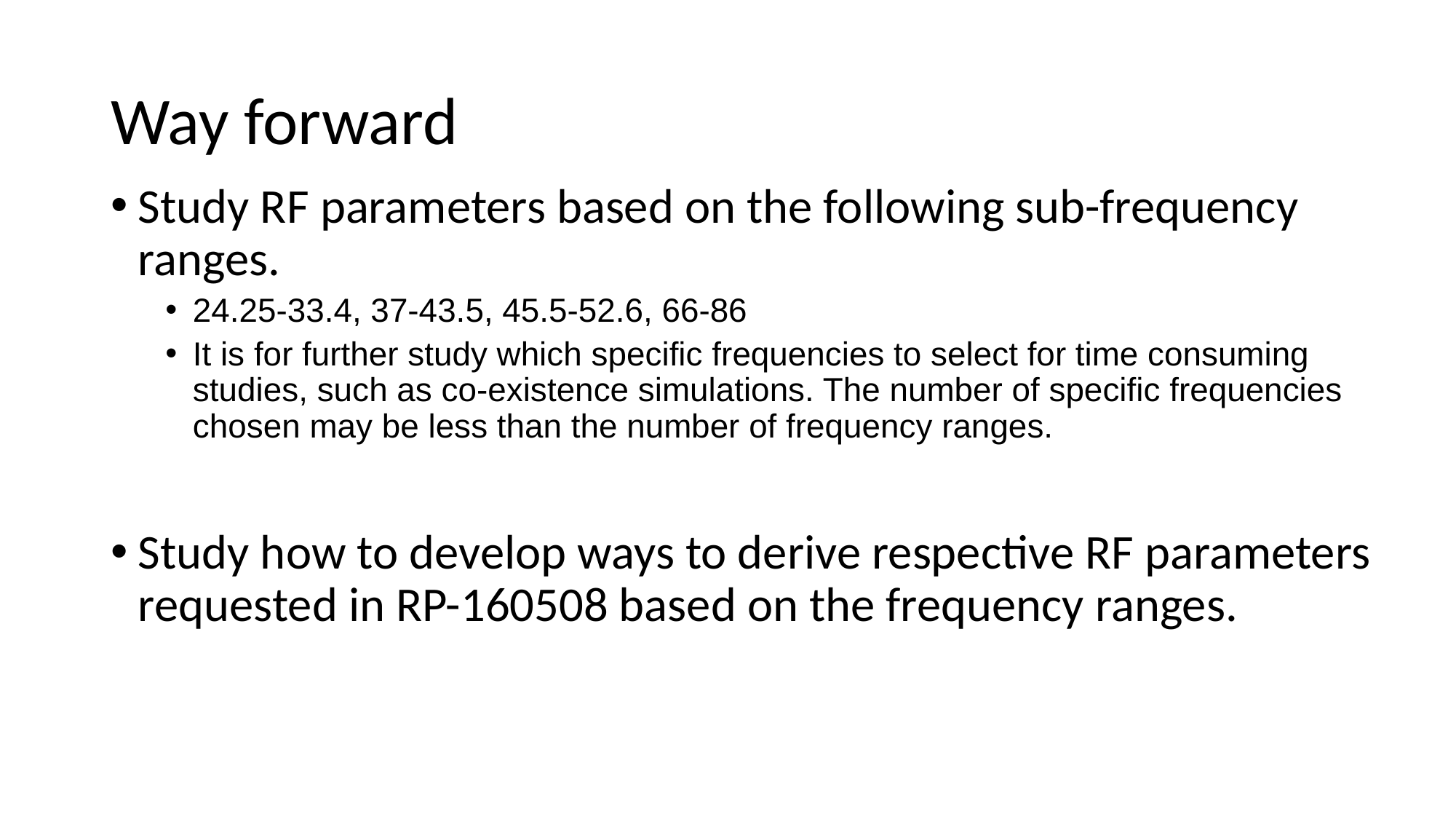

# Way forward
Study RF parameters based on the following sub-frequency ranges.
24.25-33.4, 37-43.5, 45.5-52.6, 66-86
It is for further study which specific frequencies to select for time consuming studies, such as co-existence simulations. The number of specific frequencies chosen may be less than the number of frequency ranges.

Study how to develop ways to derive respective RF parameters requested in RP-160508 based on the frequency ranges.